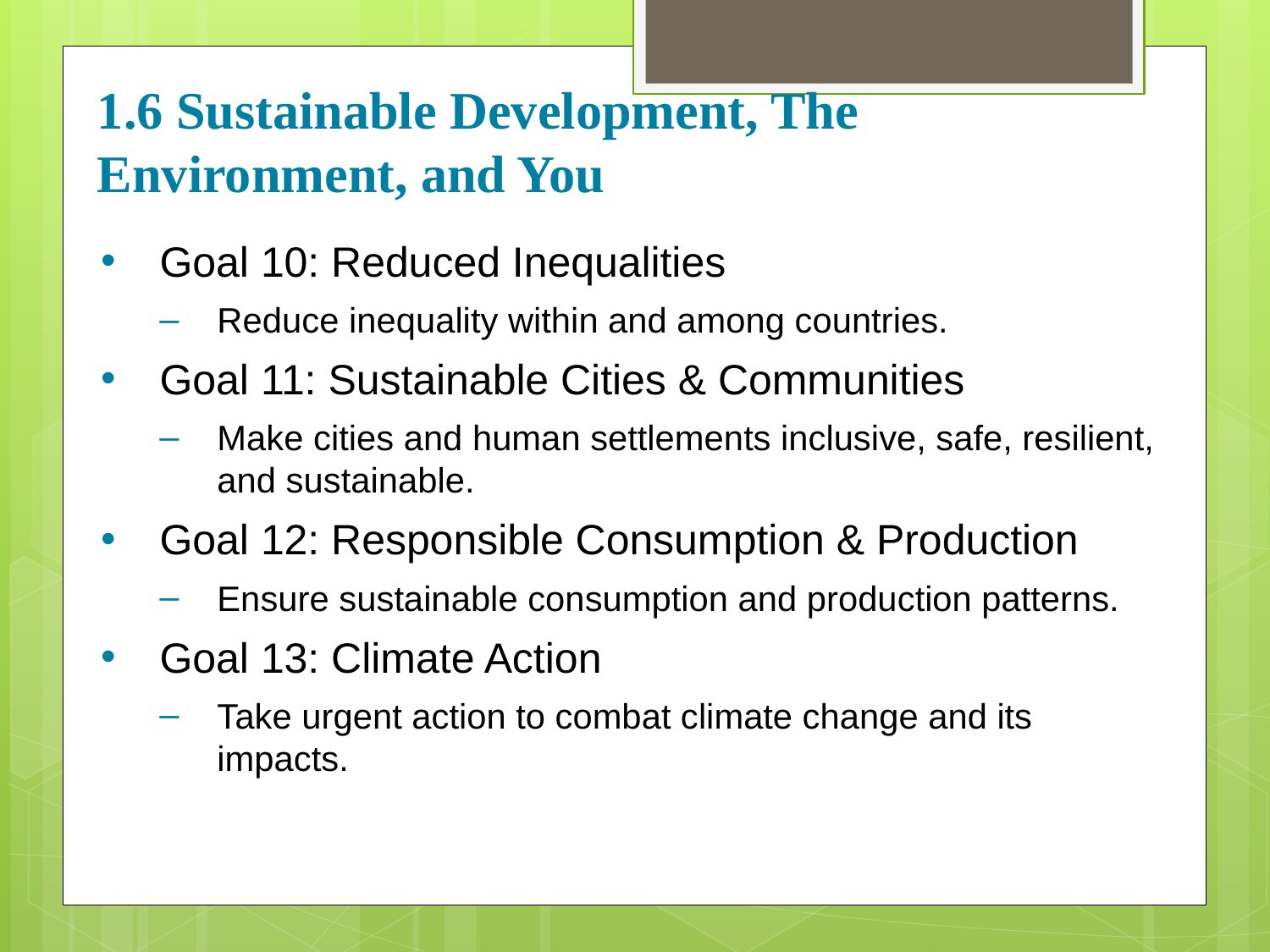

# 1.6 Sustainable Development, The Environment, and You
Goal 10: Reduced Inequalities
Reduce inequality within and among countries.
Goal 11: Sustainable Cities & Communities
Make cities and human settlements inclusive, safe, resilient, and sustainable.
Goal 12: Responsible Consumption & Production
Ensure sustainable consumption and production patterns.
Goal 13: Climate Action
Take urgent action to combat climate change and its impacts.